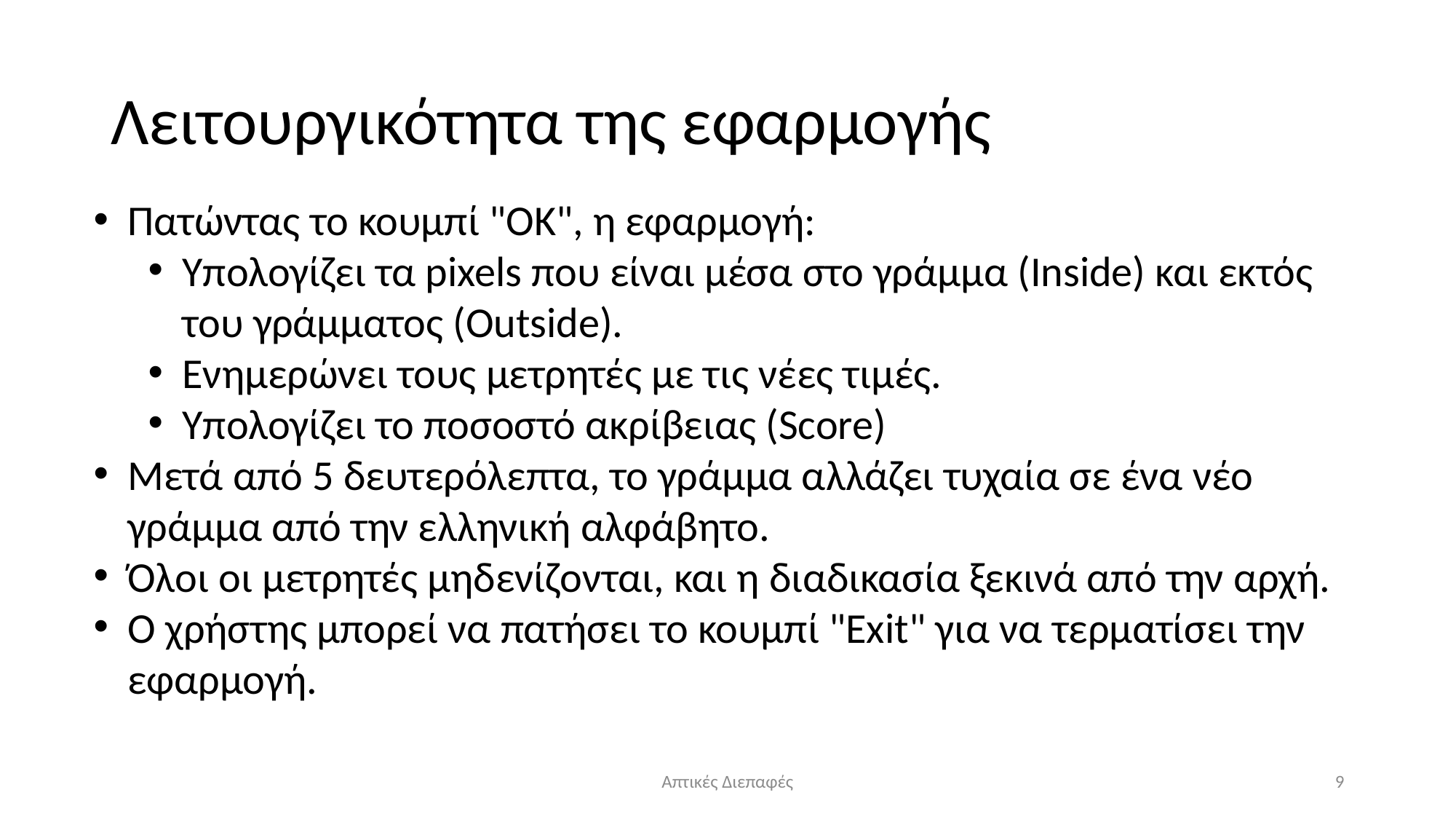

# Λειτουργικότητα της εφαρμογής
Πατώντας το κουμπί "OK", η εφαρμογή:
Υπολογίζει τα pixels που είναι μέσα στο γράμμα (Inside) και εκτός του γράμματος (Outside).
Ενημερώνει τους μετρητές με τις νέες τιμές.
Υπολογίζει το ποσοστό ακρίβειας (Score)
Μετά από 5 δευτερόλεπτα, το γράμμα αλλάζει τυχαία σε ένα νέο γράμμα από την ελληνική αλφάβητο.
Όλοι οι μετρητές μηδενίζονται, και η διαδικασία ξεκινά από την αρχή.
Ο χρήστης μπορεί να πατήσει το κουμπί "Exit" για να τερματίσει την εφαρμογή.
Απτικές Διεπαφές
9